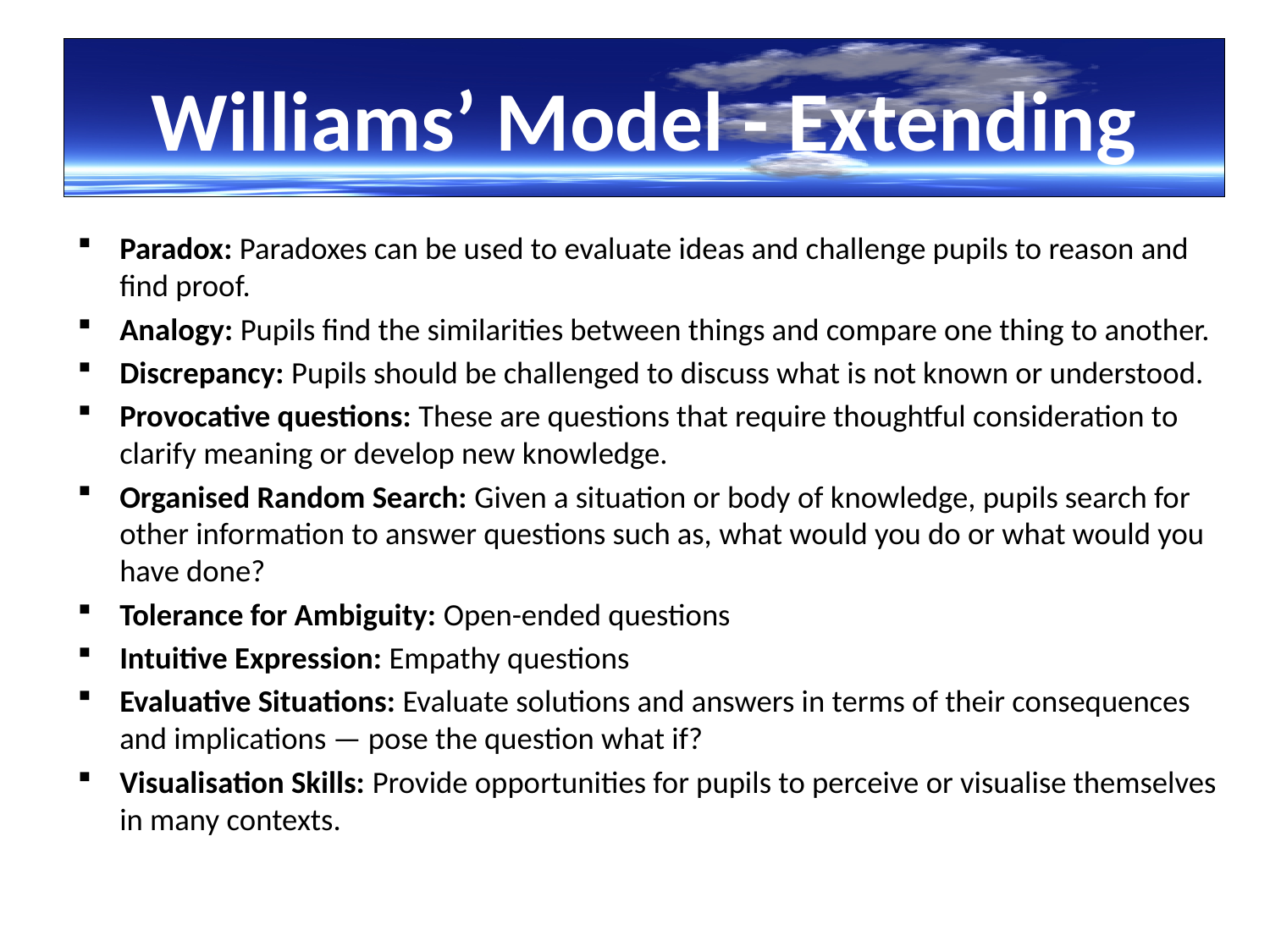

# Williams’ Model - Extending
Paradox: Paradoxes can be used to evaluate ideas and challenge pupils to reason and find proof.
Analogy: Pupils find the similarities between things and compare one thing to another.
Discrepancy: Pupils should be challenged to discuss what is not known or understood.
Provocative questions: These are questions that require thoughtful consideration to clarify meaning or develop new knowledge.
Organised Random Search: Given a situation or body of knowledge, pupils search for other information to answer questions such as, what would you do or what would you have done?
Tolerance for Ambiguity: Open-ended questions
Intuitive Expression: Empathy questions
Evaluative Situations: Evaluate solutions and answers in terms of their consequences and implications — pose the question what if?
Visualisation Skills: Provide opportunities for pupils to perceive or visualise themselves in many contexts.